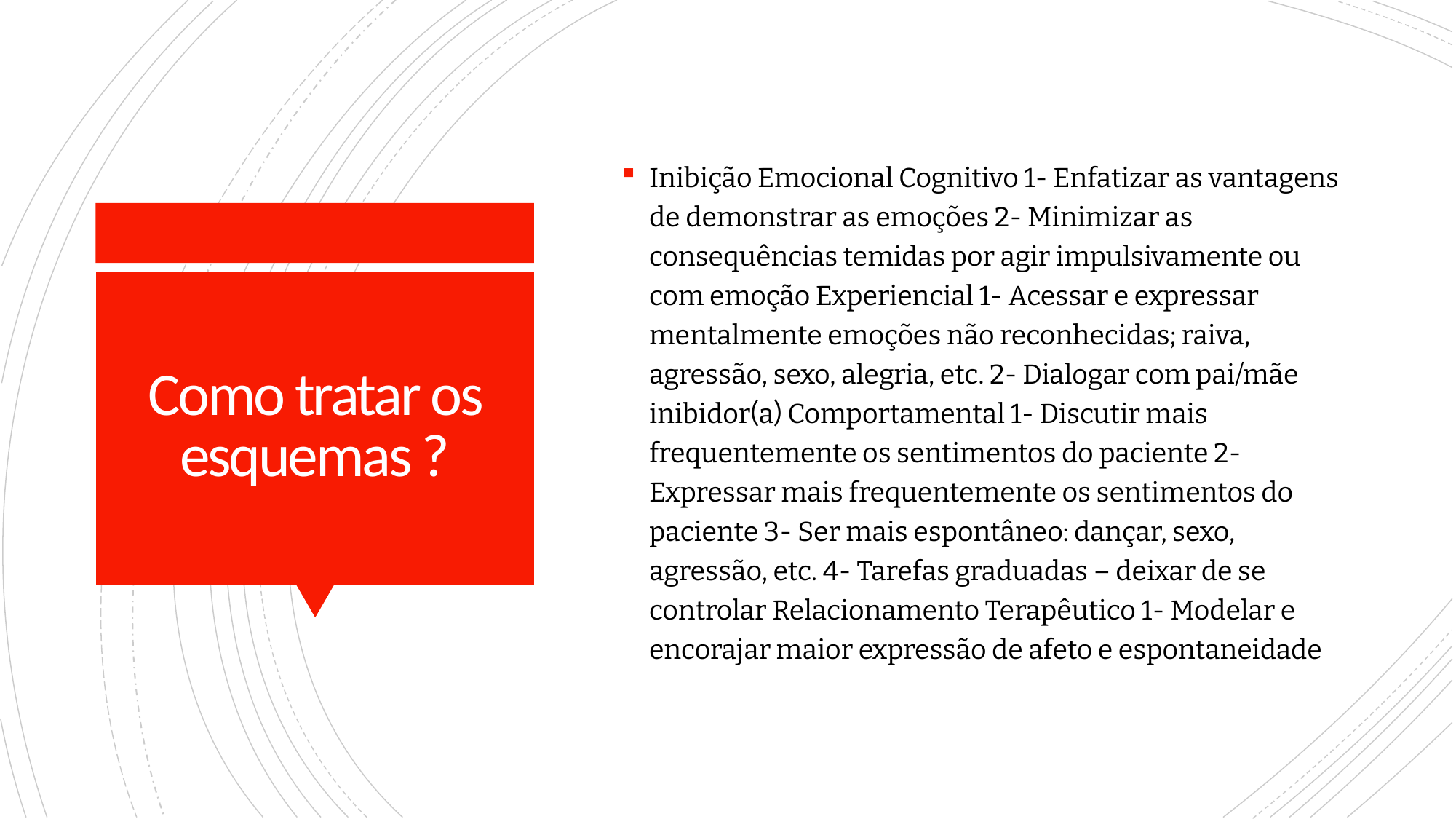

Inibição Emocional Cognitivo 1- Enfatizar as vantagens de demonstrar as emoções 2- Minimizar as consequências temidas por agir impulsivamente ou com emoção Experiencial 1- Acessar e expressar mentalmente emoções não reconhecidas; raiva, agressão, sexo, alegria, etc. 2- Dialogar com pai/mãe inibidor(a) Comportamental 1- Discutir mais frequentemente os sentimentos do paciente 2- Expressar mais frequentemente os sentimentos do paciente 3- Ser mais espontâneo: dançar, sexo, agressão, etc. 4- Tarefas graduadas – deixar de se controlar Relacionamento Terapêutico 1- Modelar e encorajar maior expressão de afeto e espontaneidade
# Como tratar os esquemas ?